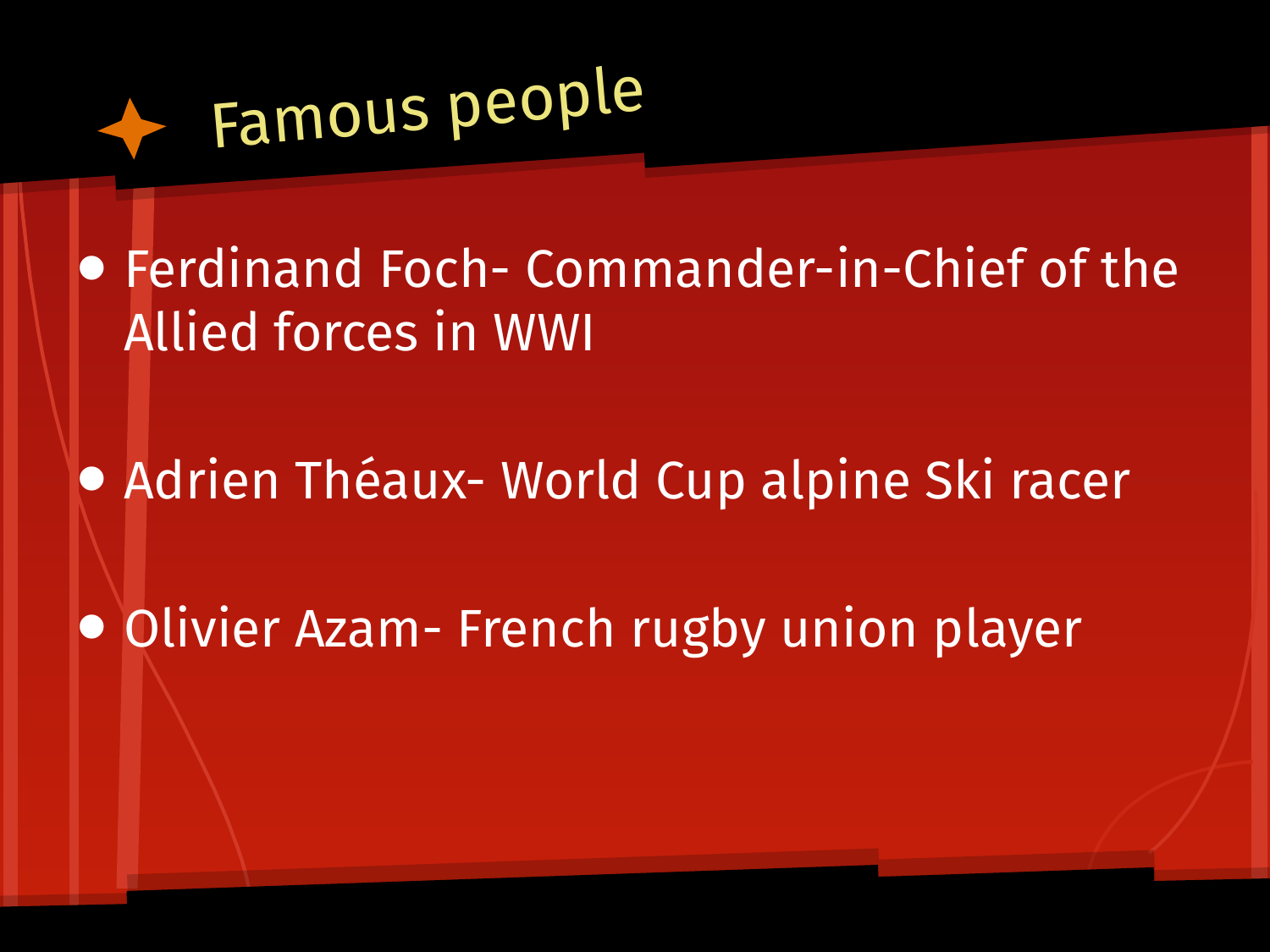

# Famous people
Ferdinand Foch- Commander-in-Chief of the Allied forces in WWI

Adrien Théaux- World Cup alpine Ski racer

Olivier Azam- French rugby union player